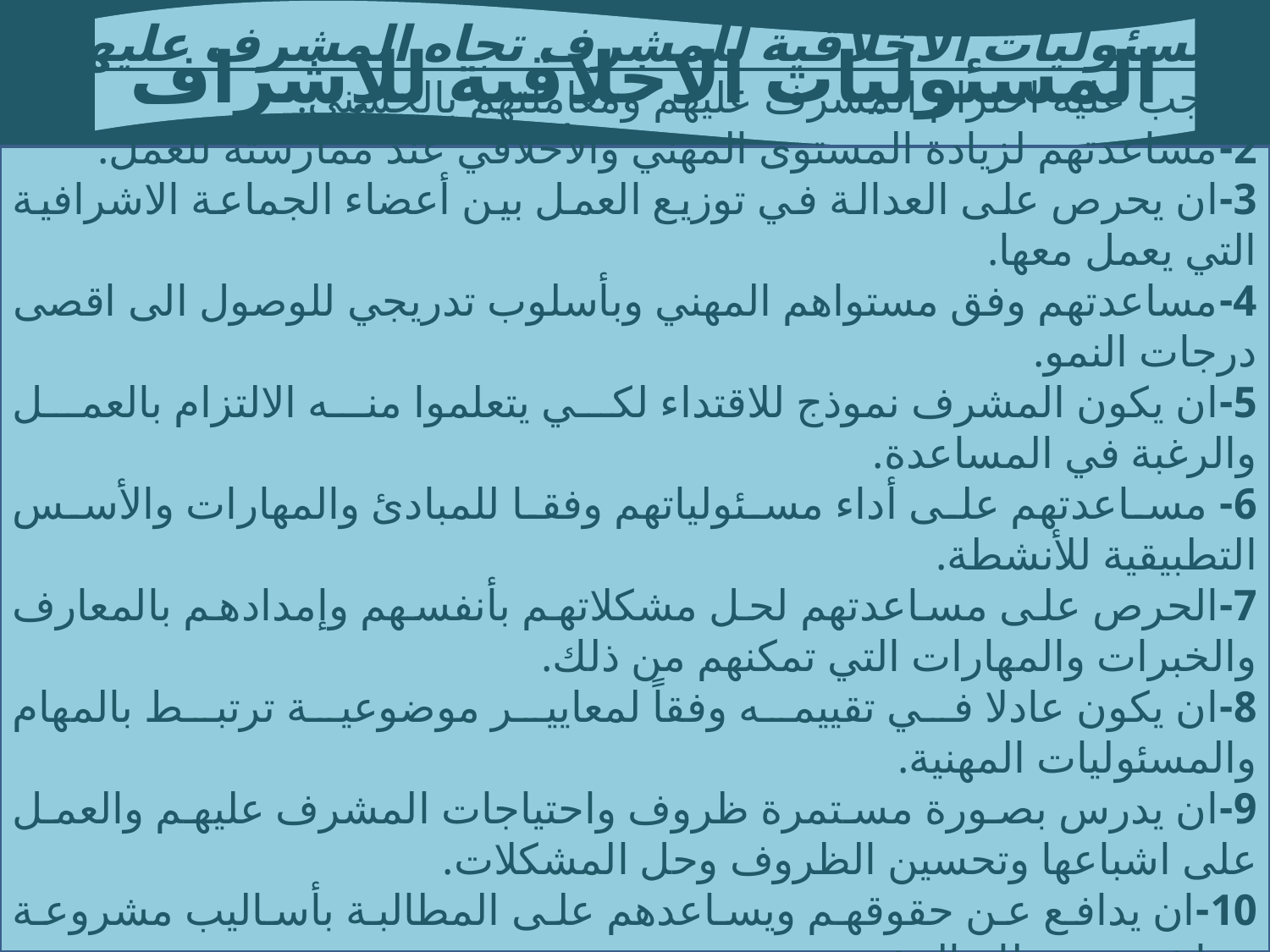

المسئوليات الاخلاقية للإشراف
المسئوليات الاخلاقية للمشرف تجاه المشرف عليهم:
1-يجب عليه احترام المشرف عليهم ومعاملتهم بالحسنى.
2-مساعدتهم لزيادة المستوى المهني والأخلاقي عند ممارسته للعمل.
3-ان يحرص على العدالة في توزيع العمل بين أعضاء الجماعة الاشرافية التي يعمل معها.
4-مساعدتهم وفق مستواهم المهني وبأسلوب تدريجي للوصول الى اقصى درجات النمو.
5-ان يكون المشرف نموذج للاقتداء لكي يتعلموا منه الالتزام بالعمل والرغبة في المساعدة.
6- مساعدتهم على أداء مسئولياتهم وفقا للمبادئ والمهارات والأسس التطبيقية للأنشطة.
7-الحرص على مساعدتهم لحل مشكلاتهم بأنفسهم وإمدادهم بالمعارف والخبرات والمهارات التي تمكنهم من ذلك.
8-ان يكون عادلا في تقييمه وفقاً لمعايير موضوعية ترتبط بالمهام والمسئوليات المهنية.
9-ان يدرس بصورة مستمرة ظروف واحتياجات المشرف عليهم والعمل على اشباعها وتحسين الظروف وحل المشكلات.
10-ان يدافع عن حقوقهم ويساعدهم على المطالبة بأساليب مشروعة تتماشى مع نظام المؤسسة.
11-ان يتعامل بوضوح وشفافية في جو يقوم على الصدق والصراحة و الثقة .